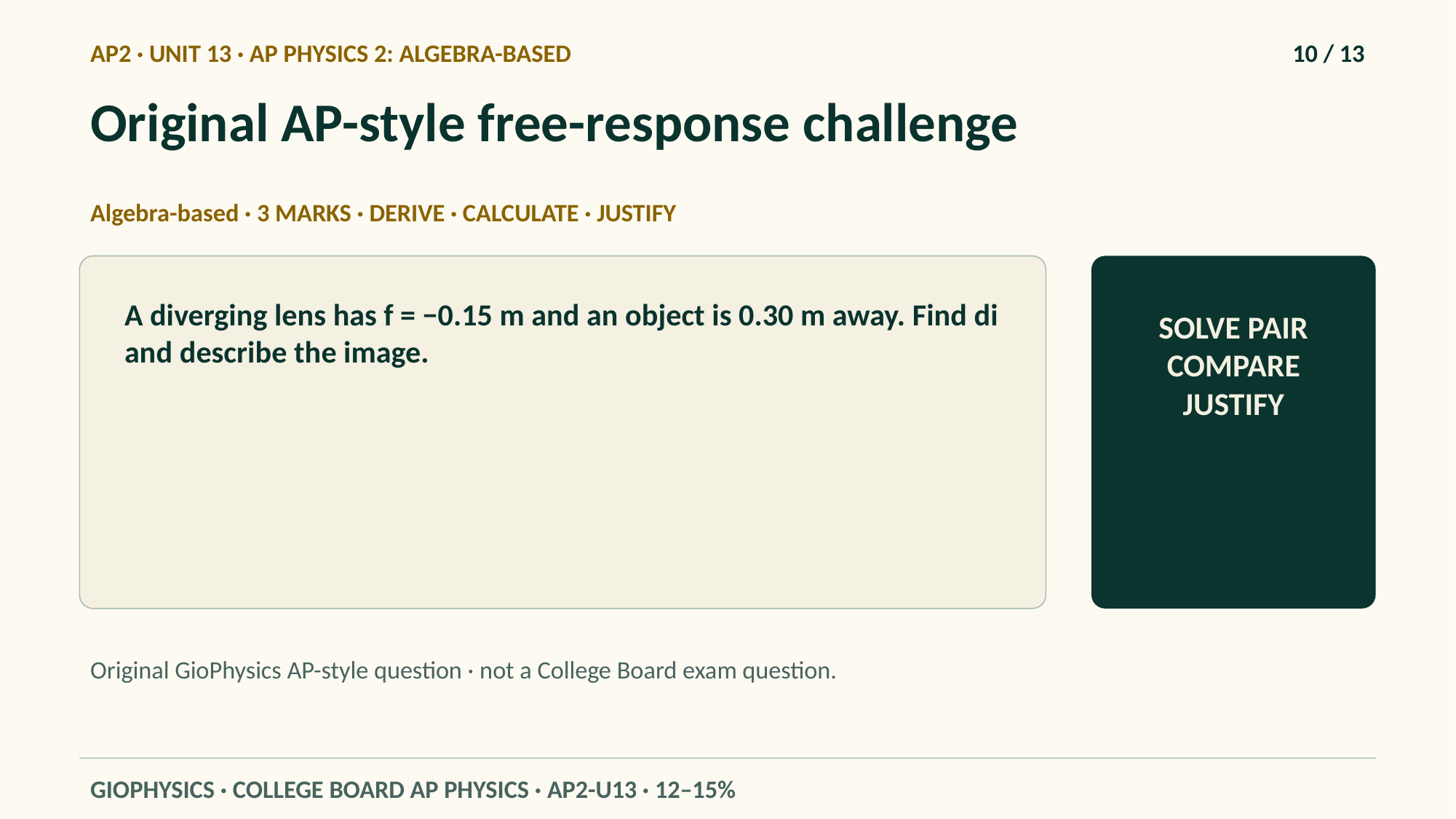

AP2 · UNIT 13 · AP PHYSICS 2: ALGEBRA-BASED
10 / 13
Original AP-style free-response challenge
Algebra-based · 3 MARKS · DERIVE · CALCULATE · JUSTIFY

A diverging lens has f = −0.15 m and an object is 0.30 m away. Find di and describe the image.
SOLVE PAIR COMPARE JUSTIFY
Original GioPhysics AP-style question · not a College Board exam question.

GIOPHYSICS · COLLEGE BOARD AP PHYSICS · AP2-U13 · 12–15%